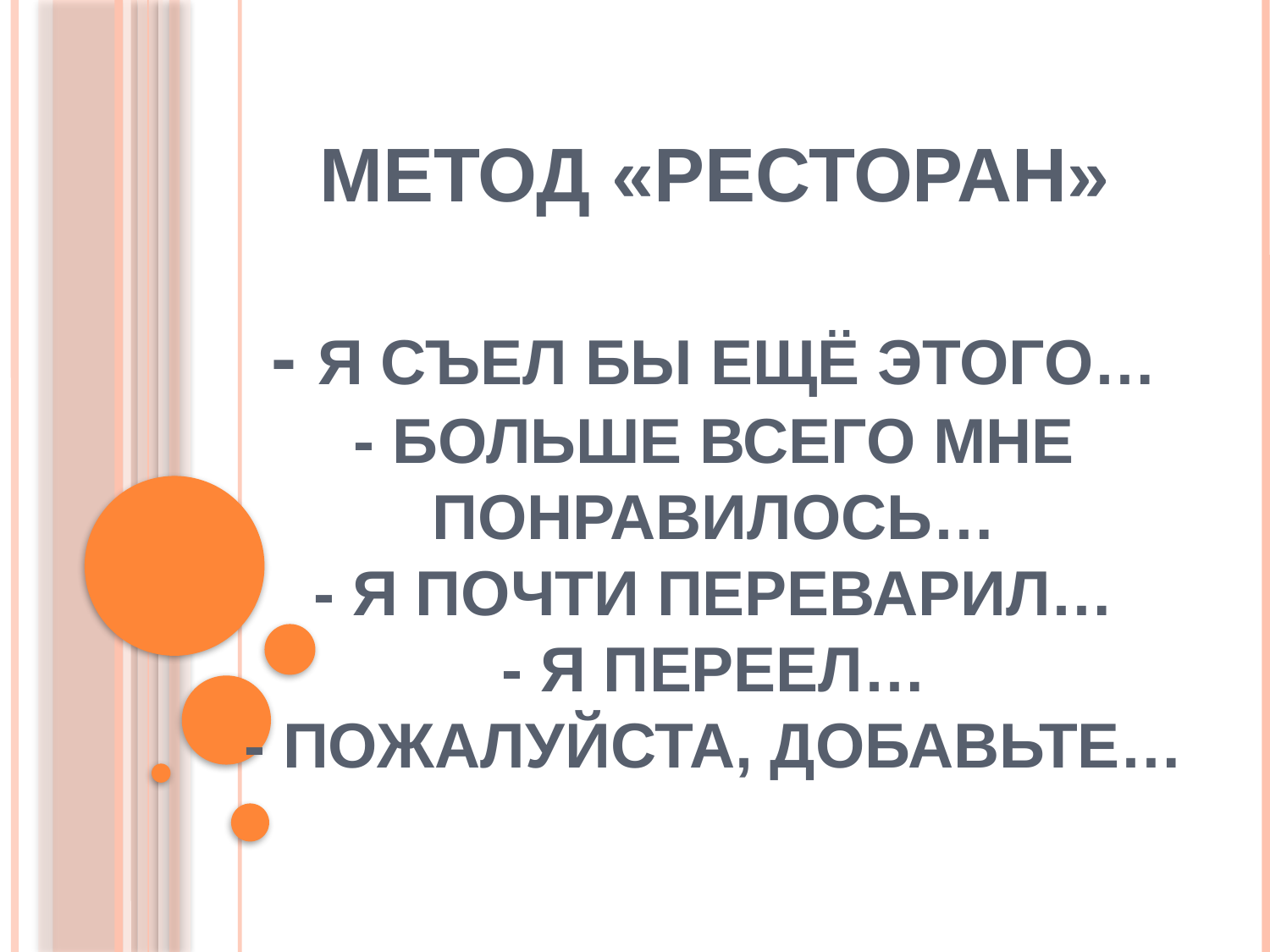

# Метод «Ресторан» - Я съел бы ещё этого… - Больше всего мне понравилось… - Я почти переварил… - Я переел… - Пожалуйста, добавьте…